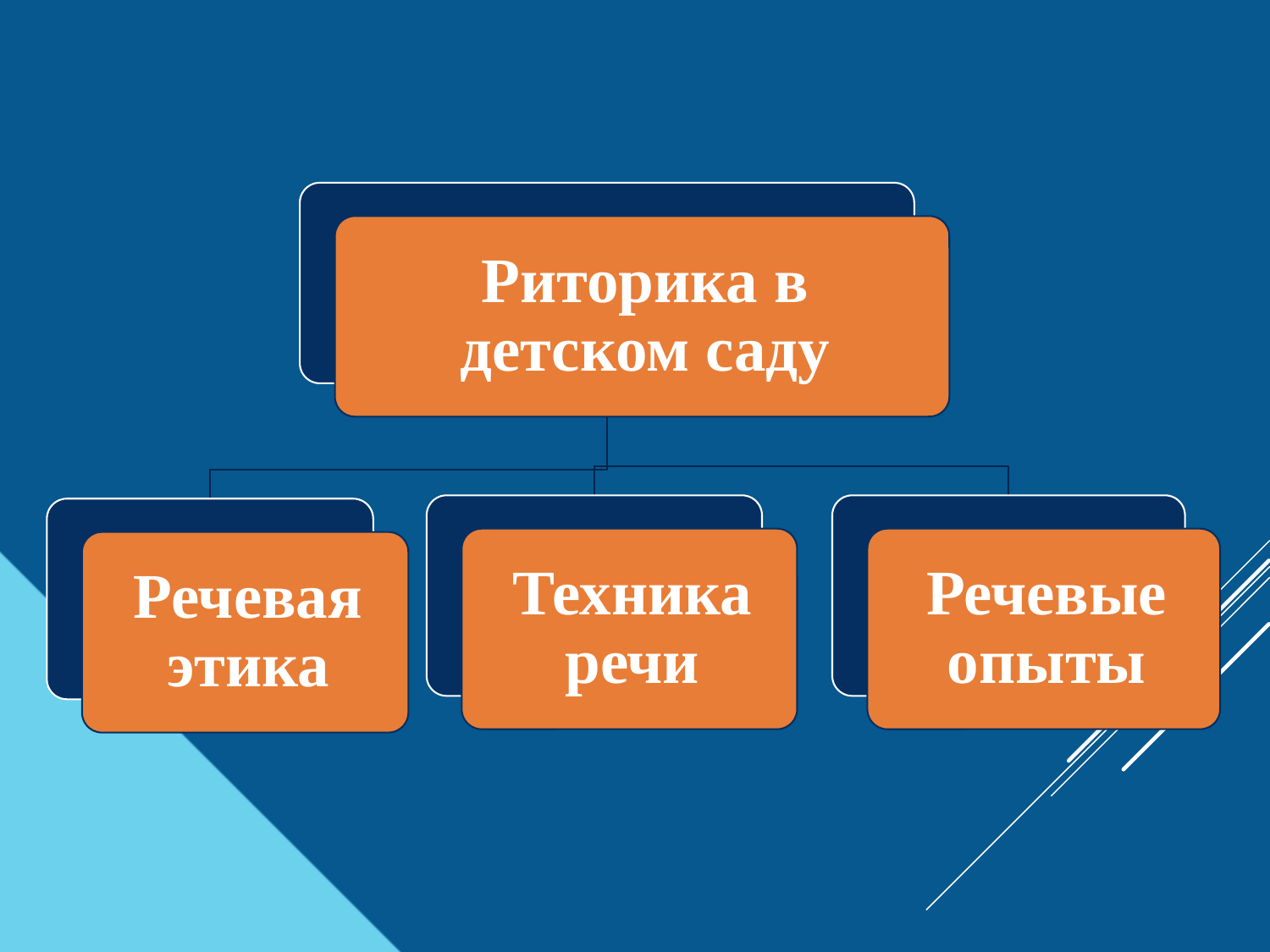

Риторика в детском саду
Речевая этика
Техника речи
Речевые опыты